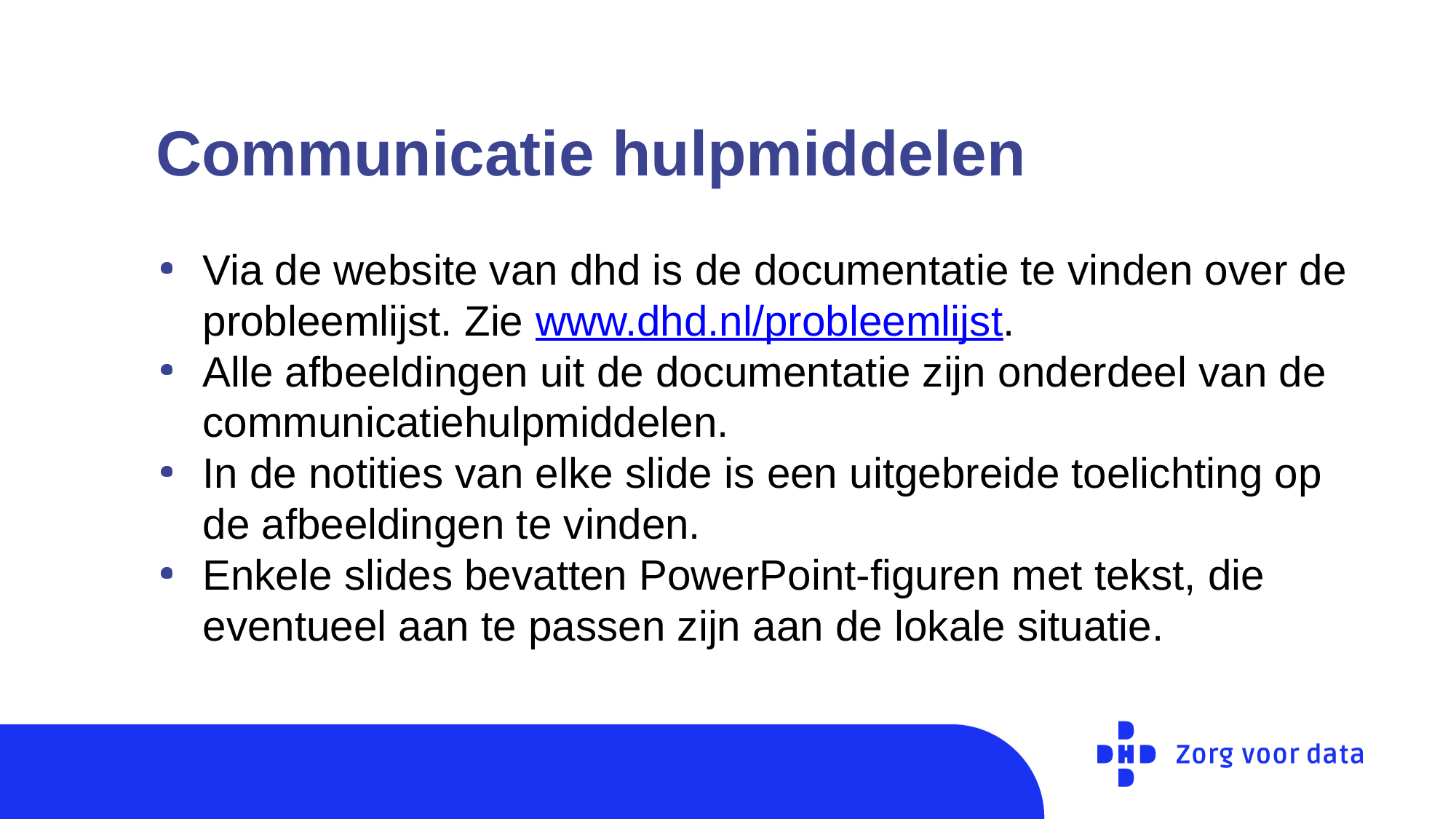

# Communicatie hulpmiddelen
Via de website van dhd is de documentatie te vinden over de probleemlijst. Zie www.dhd.nl/probleemlijst.
Alle afbeeldingen uit de documentatie zijn onderdeel van de communicatiehulpmiddelen.
In de notities van elke slide is een uitgebreide toelichting op de afbeeldingen te vinden.
Enkele slides bevatten PowerPoint-figuren met tekst, die eventueel aan te passen zijn aan de lokale situatie.